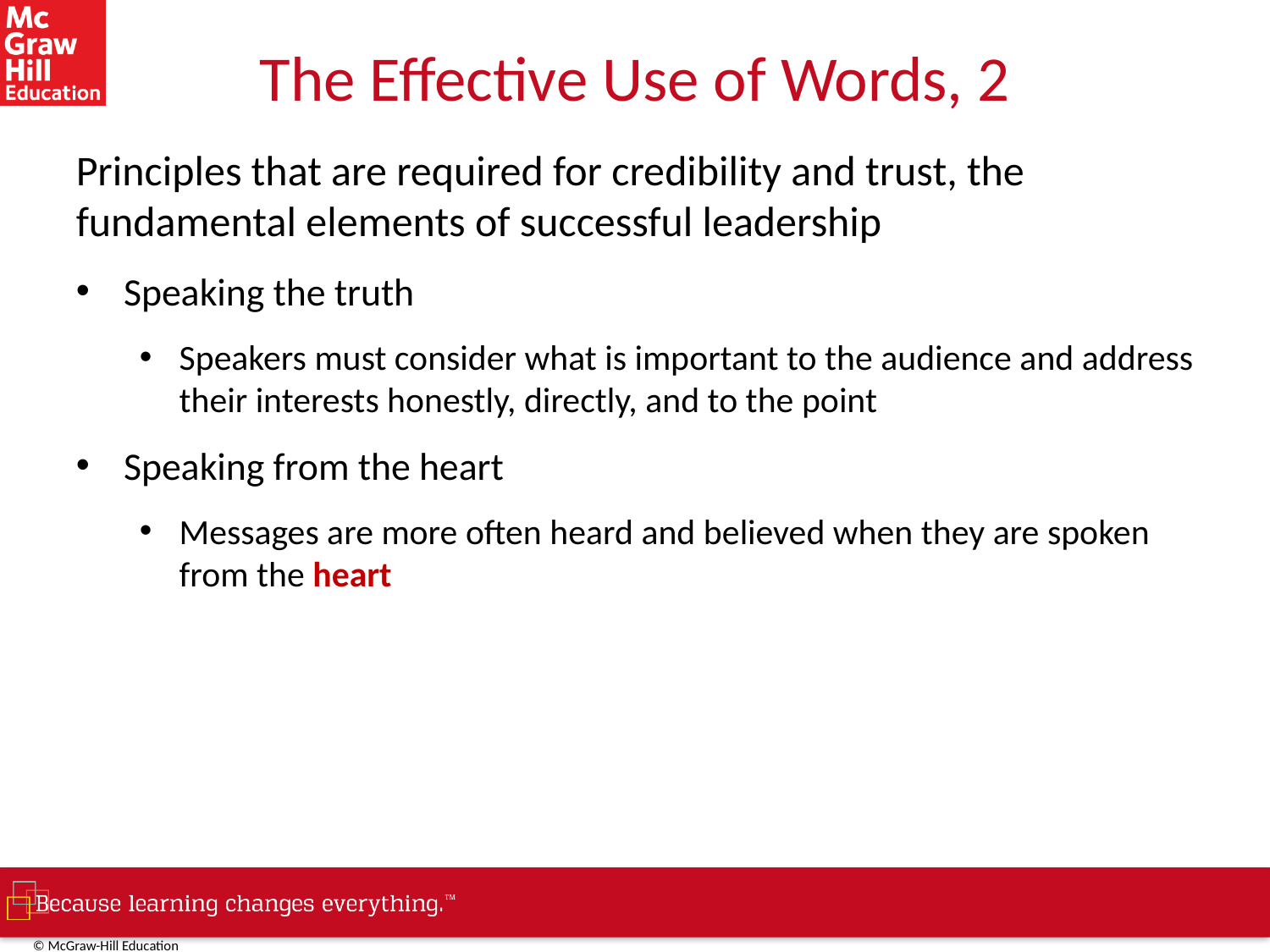

# The Effective Use of Words, 2
Principles that are required for credibility and trust, the fundamental elements of successful leadership
Speaking the truth
Speakers must consider what is important to the audience and address their interests honestly, directly, and to the point
Speaking from the heart
Messages are more often heard and believed when they are spoken from the heart